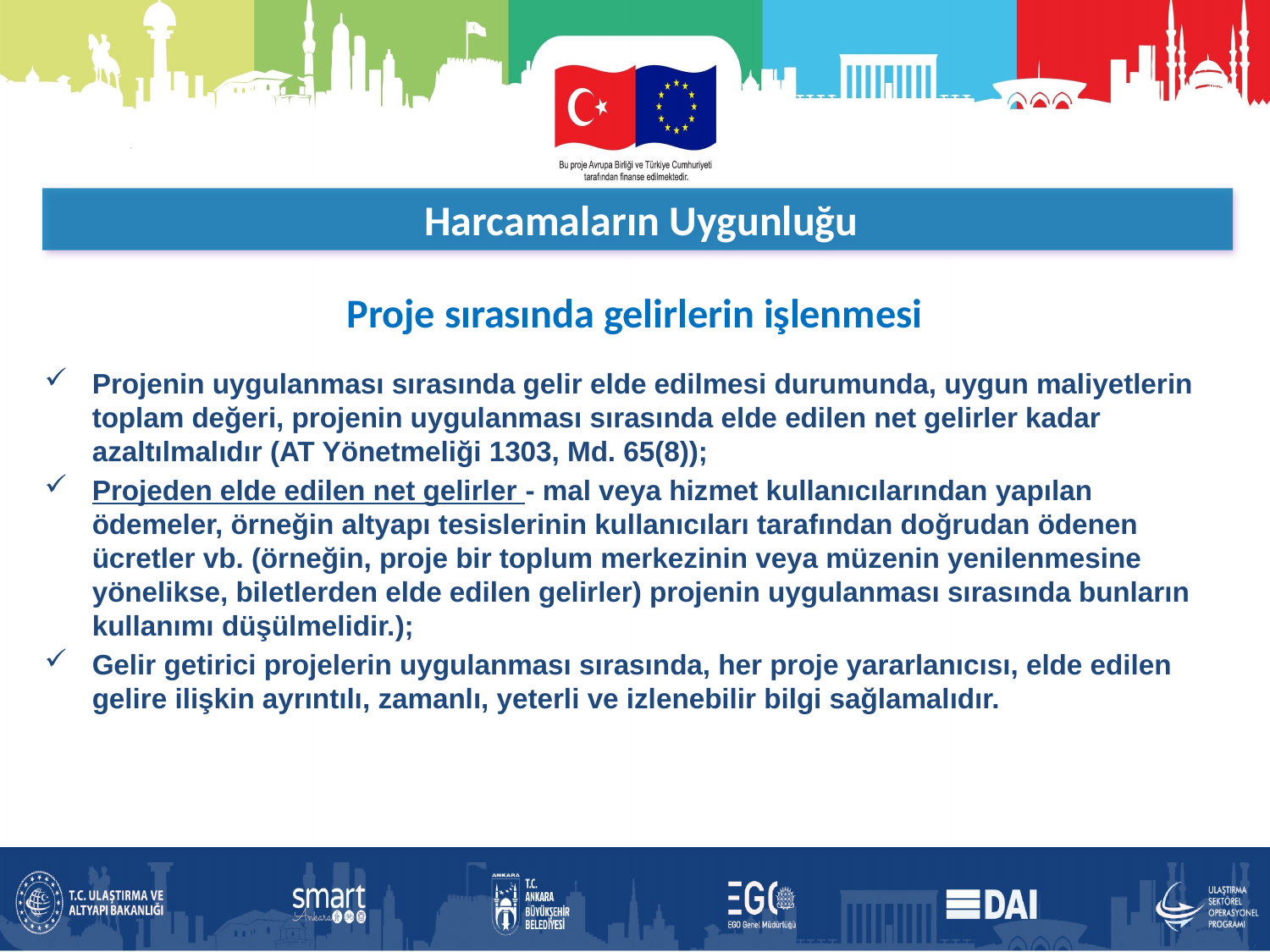

Harcamaların Uygunluğu
Proje sırasında gelirlerin işlenmesi
Projenin uygulanması sırasında gelir elde edilmesi durumunda, uygun maliyetlerin toplam değeri, projenin uygulanması sırasında elde edilen net gelirler kadar azaltılmalıdır (AT Yönetmeliği 1303, Md. 65(8));
Projeden elde edilen net gelirler - mal veya hizmet kullanıcılarından yapılan ödemeler, örneğin altyapı tesislerinin kullanıcıları tarafından doğrudan ödenen ücretler vb. (örneğin, proje bir toplum merkezinin veya müzenin yenilenmesine yönelikse, biletlerden elde edilen gelirler) projenin uygulanması sırasında bunların kullanımı düşülmelidir.);
Gelir getirici projelerin uygulanması sırasında, her proje yararlanıcısı, elde edilen gelire ilişkin ayrıntılı, zamanlı, yeterli ve izlenebilir bilgi sağlamalıdır.